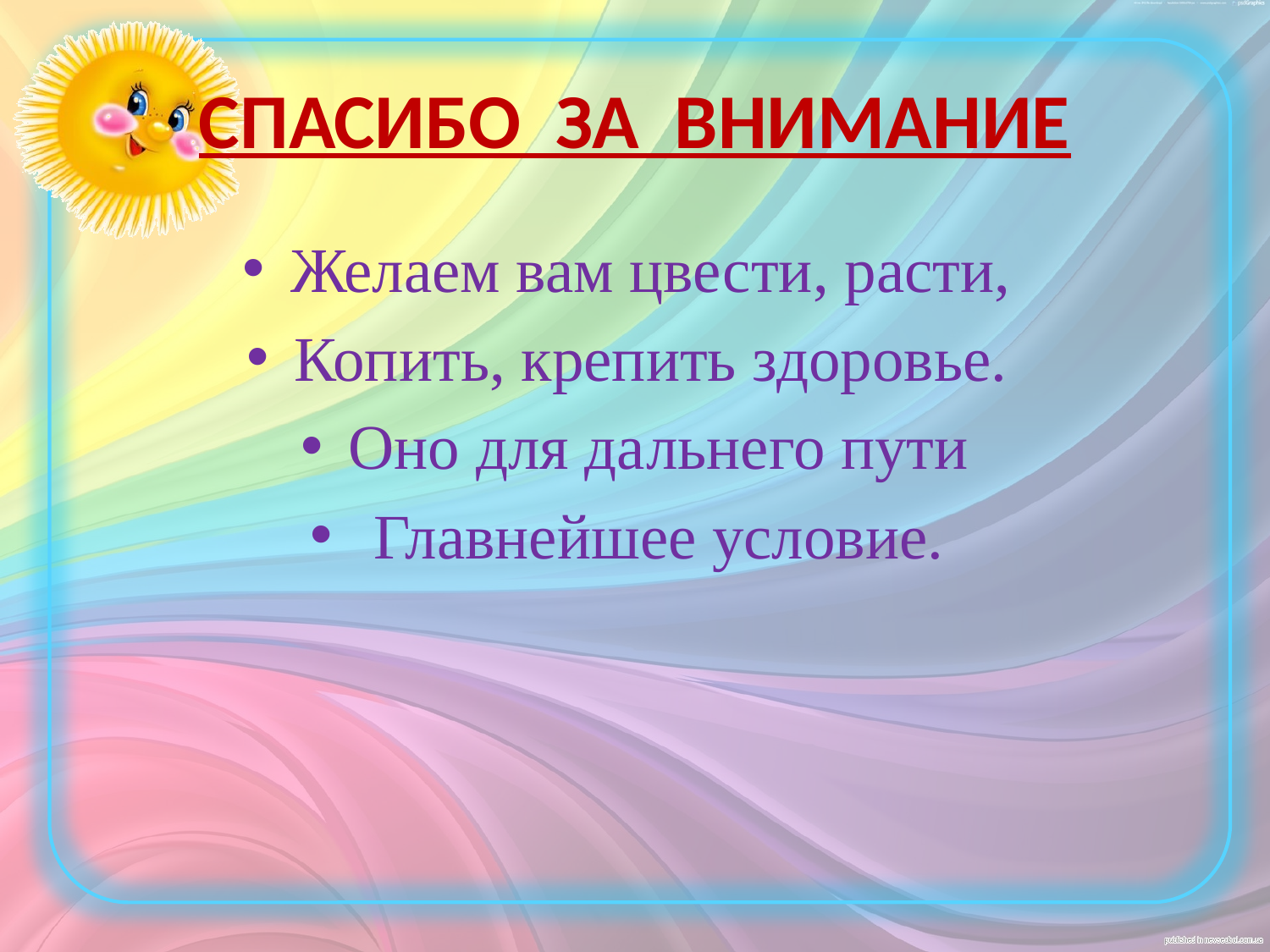

# СПАСИБО  ЗА  ВНИМАНИЕ
Желаем вам цвести, расти,
Копить, крепить здоровье.
Оно для дальнего пути
 Главнейшее условие.